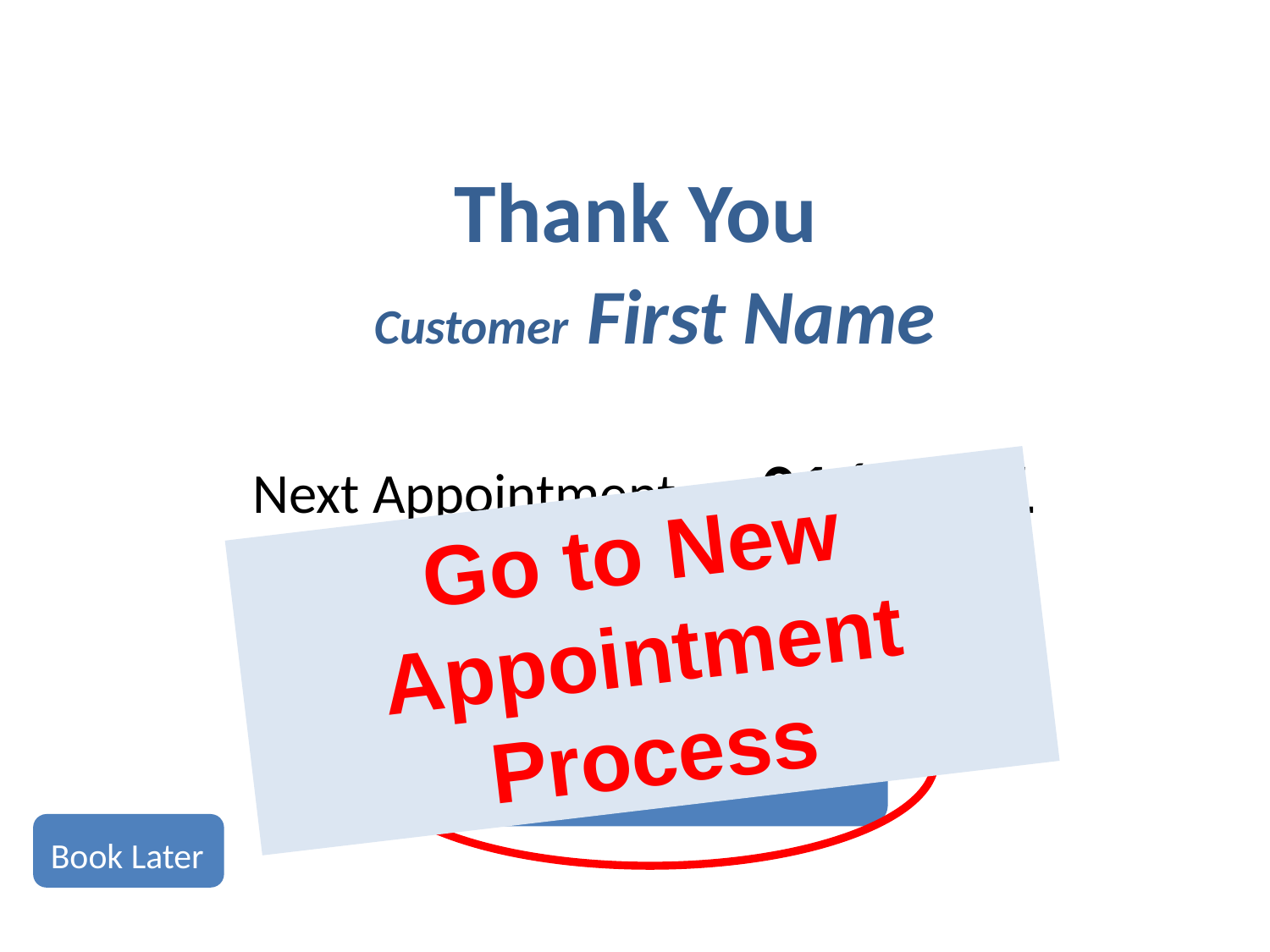

Thank You
Customer First Name
Next Appointment on 01/01/01
with Consultant Name
Go to New Appointment Process
Service 1, Service 2, Service 3

Book Now!!

Book Later